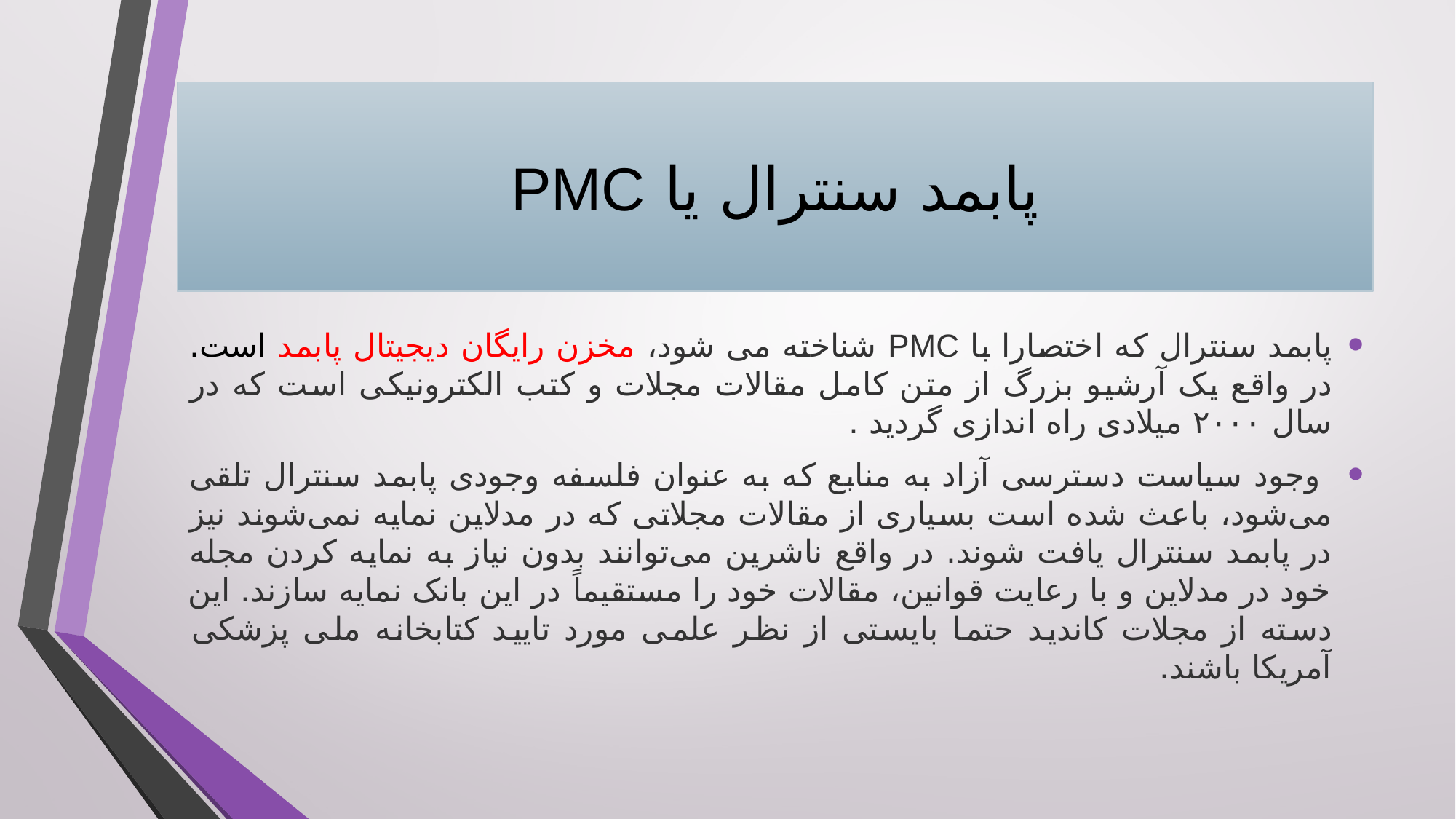

# پابمد سنترال یا PMC
پابمد سنترال که اختصارا با PMC شناخته می شود، مخزن رایگان دیجیتال پابمد است. در واقع یک آرشیو بزرگ از متن کامل مقالات مجلات و کتب الکترونیکی است که در سال ۲۰۰۰ میلادی راه اندازی گردید .
 وجود سیاست دسترسی آزاد به منابع که به عنوان فلسفه وجودی پابمد سنترال تلقی می‌شود، باعث شده است بسیاری از مقالات مجلاتی که در مدلاین نمایه نمی‌شوند نیز در پابمد سنترال یافت شوند. در واقع ناشرین می‌توانند بدون نیاز به نمایه کردن مجله خود در مدلاین و با رعایت قوانین، مقالات خود را مستقیماً در این بانک نمایه سازند. این دسته از مجلات کاندید حتما بایستی از نظر علمی مورد تایید کتابخانه ملی پزشکی آمریکا باشند.